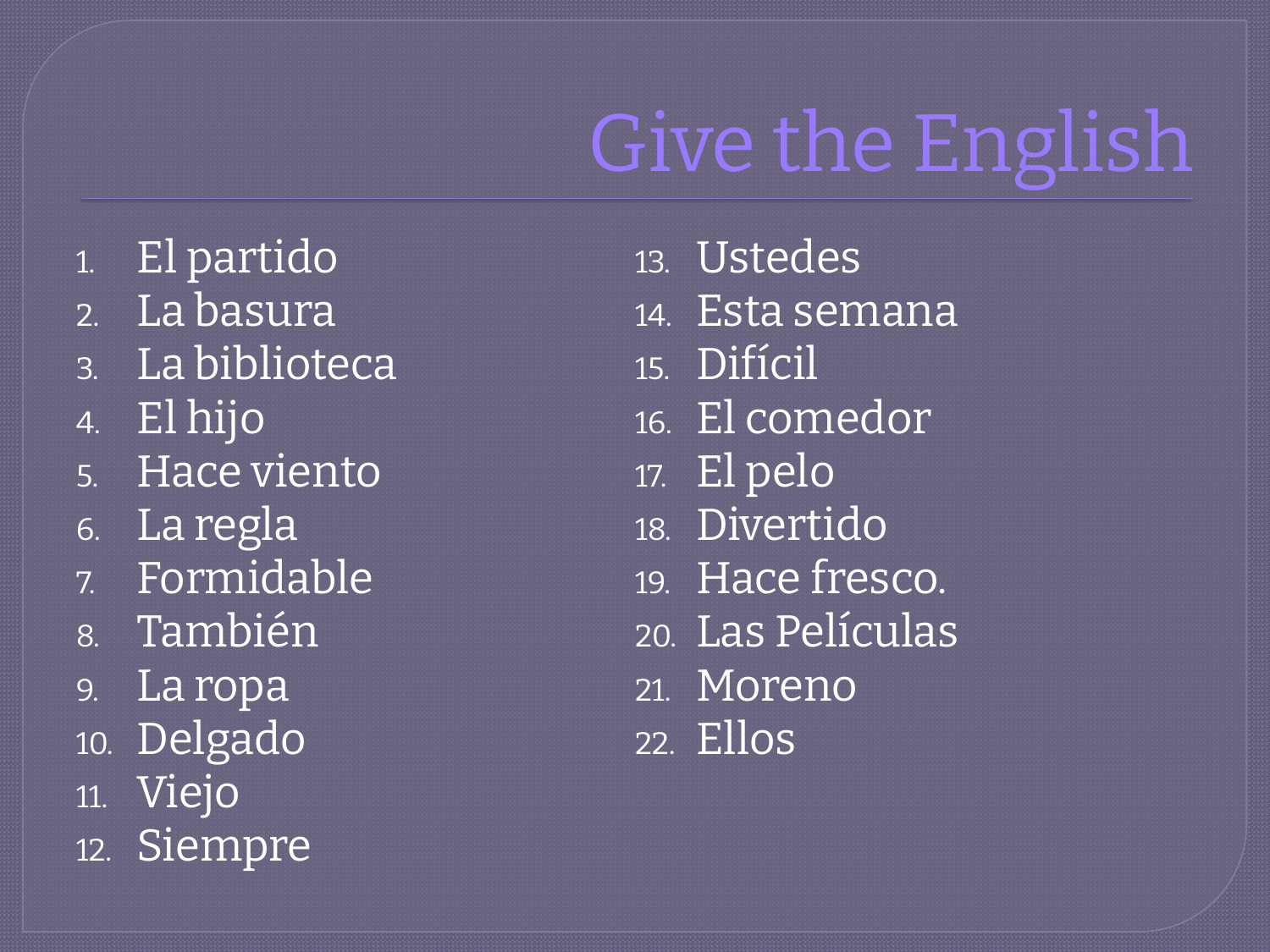

# Give the English
El partido
La basura
La biblioteca
El hijo
Hace viento
La regla
Formidable
También
La ropa
Delgado
Viejo
Siempre
Ustedes
Esta semana
Difícil
El comedor
El pelo
Divertido
Hace fresco.
Las Películas
Moreno
Ellos